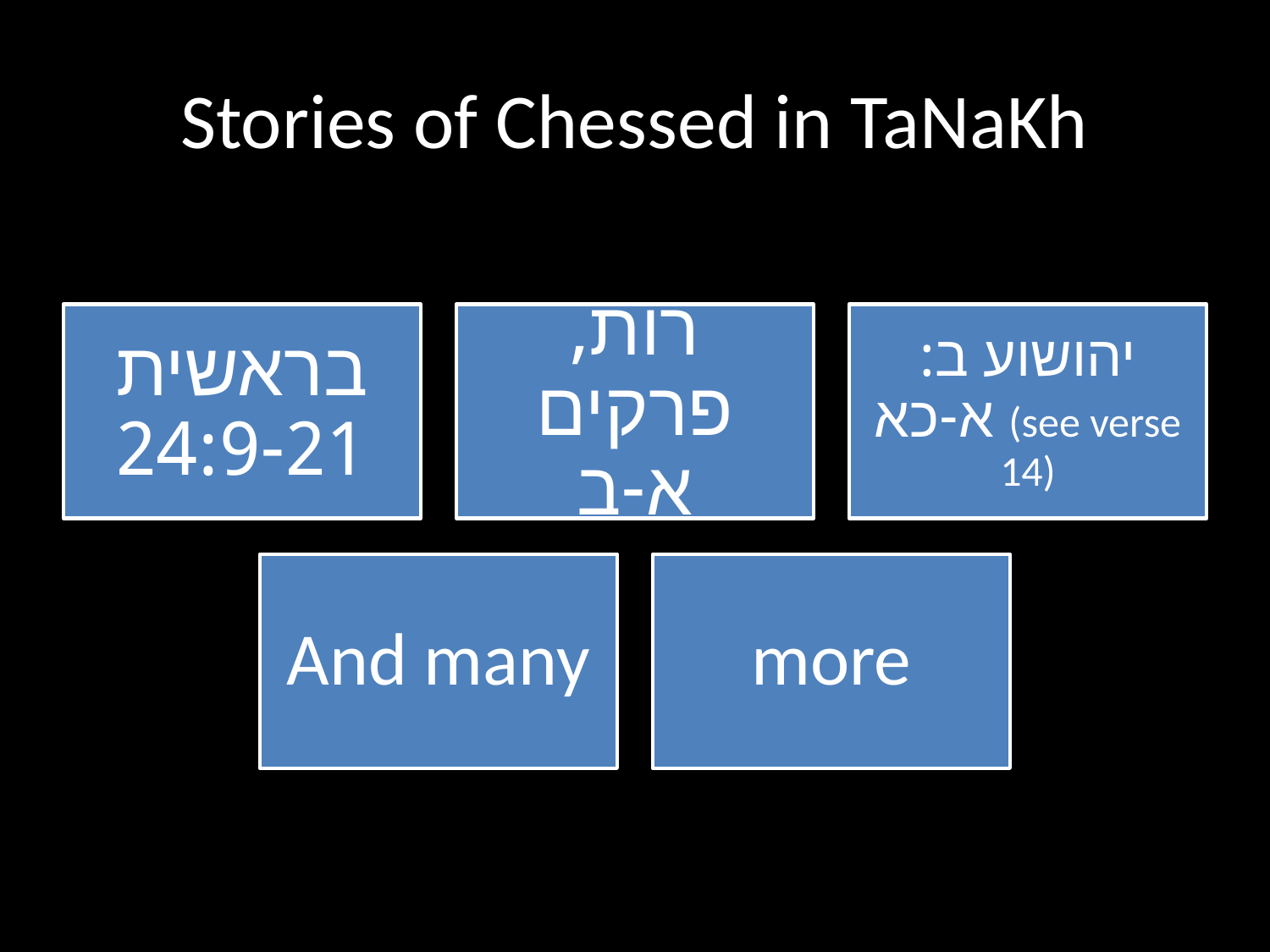

# Stories of Chessed in TaNaKh
בראשית 24:9-21
רות, פרקים א-ב
יהושוע ב:א-כא (see verse 14)
And many
more